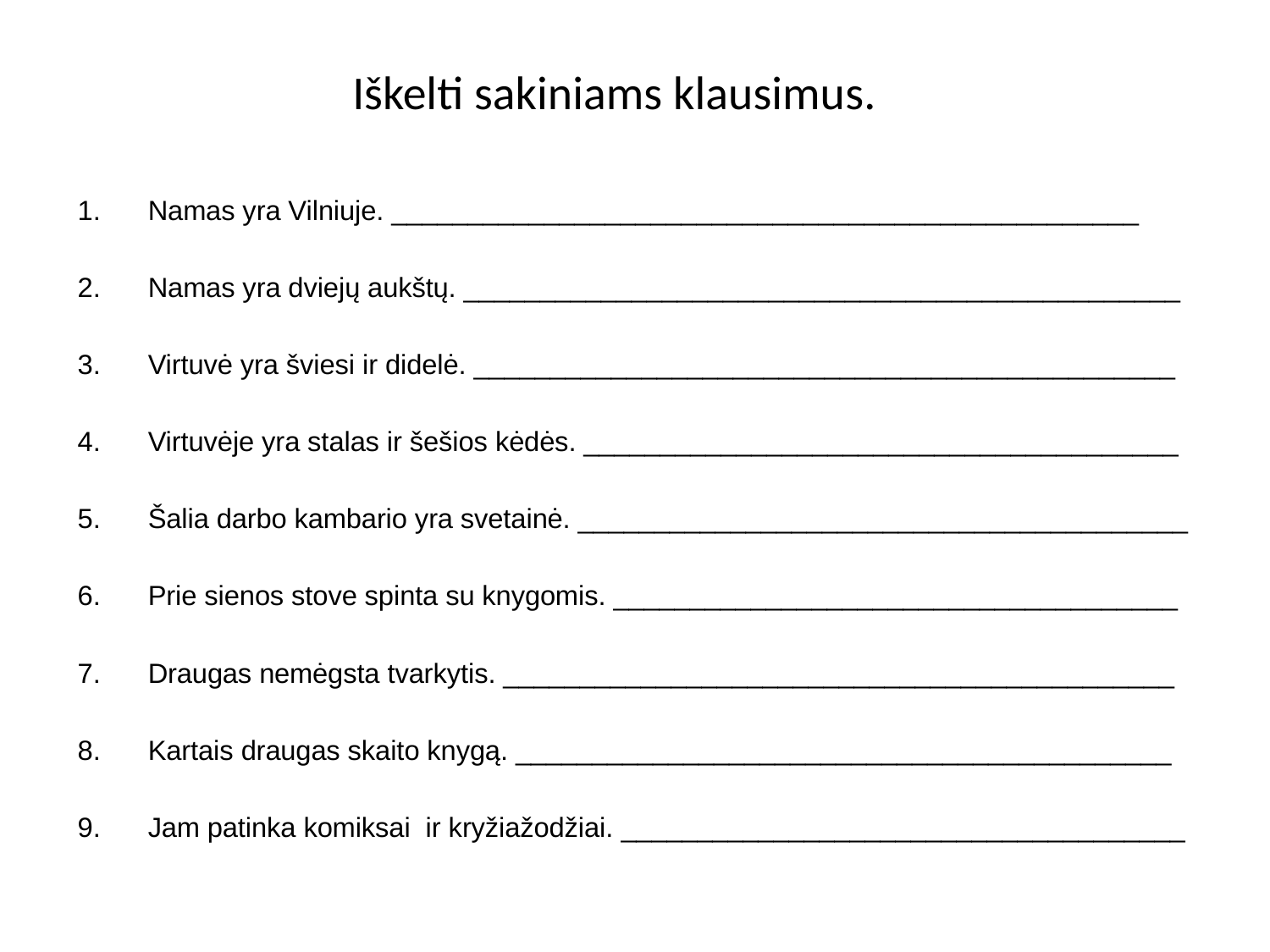

# Iškelti sakiniams klausimus.
Namas yra Vilniuje. _________________________________________________

Namas yra dviejų aukštų. _______________________________________________

Virtuvė yra šviesi ir didelė. ______________________________________________

Virtuvėje yra stalas ir šešios kėdės. _______________________________________

Šalia darbo kambario yra svetainė. ________________________________________

Prie sienos stove spinta su knygomis. _____________________________________

Draugas nemėgsta tvarkytis. ____________________________________________

Kartais draugas skaito knygą. ___________________________________________

Jam patinka komiksai  ir kryžiažodžiai. _____________________________________